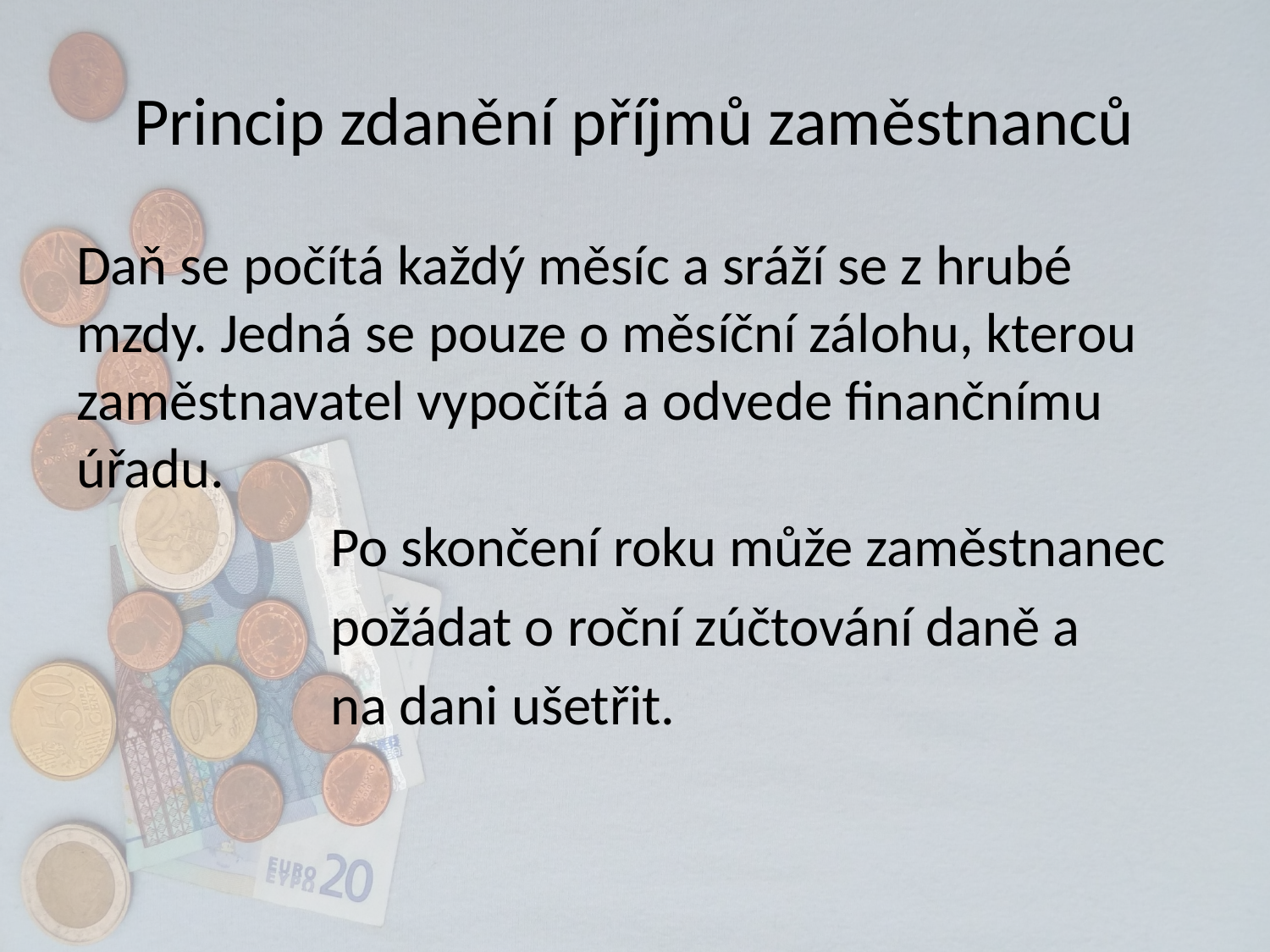

# Princip zdanění příjmů zaměstnanců
Daň se počítá každý měsíc a sráží se z hrubé mzdy. Jedná se pouze o měsíční zálohu, kterou zaměstnavatel vypočítá a odvede finančnímu úřadu.
		Po skončení roku může zaměstnanec
		požádat o roční zúčtování daně a
		na dani ušetřit.